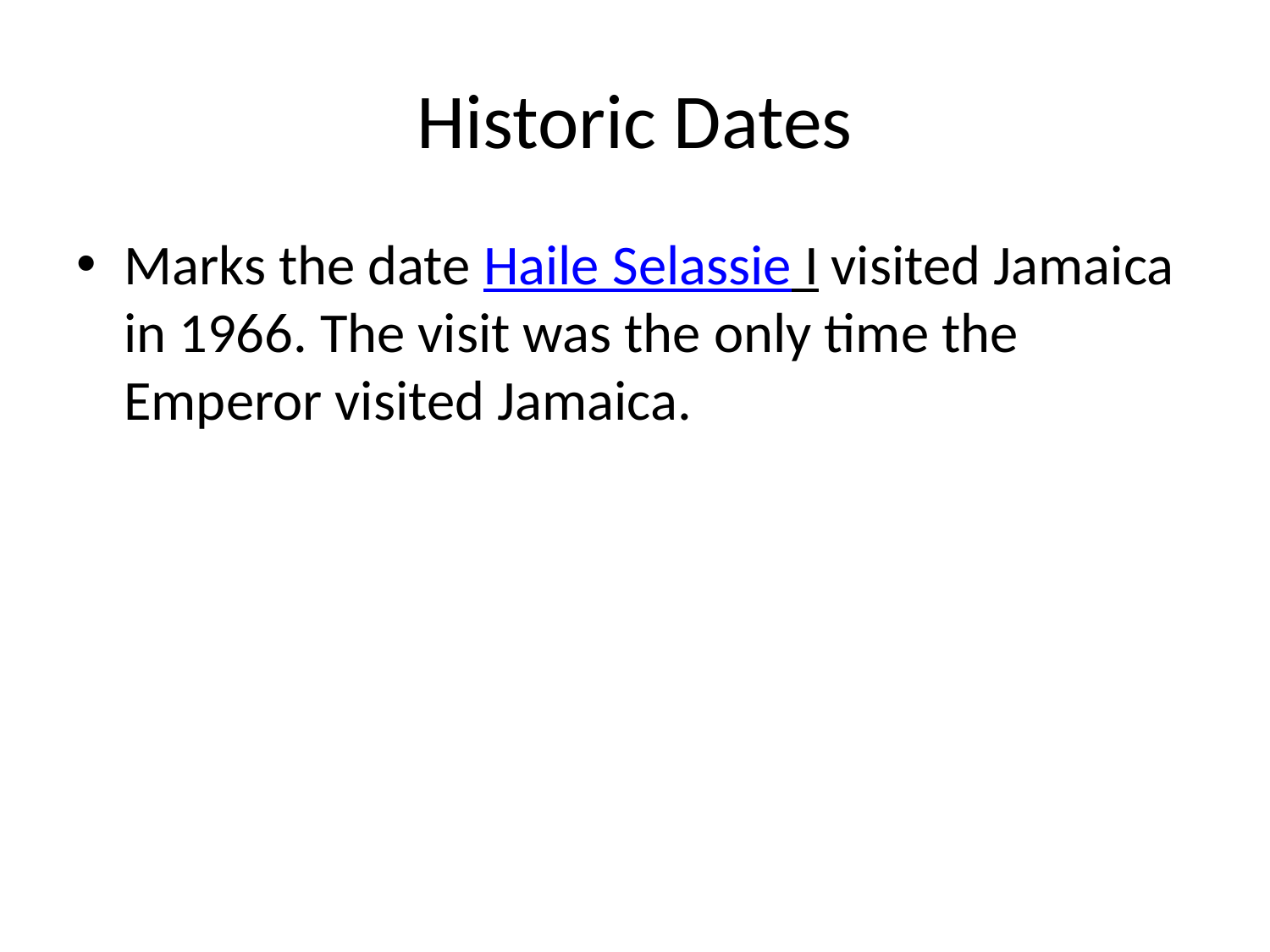

# Historic Dates
Marks the date Haile Selassie I visited Jamaica in 1966. The visit was the only time the Emperor visited Jamaica.